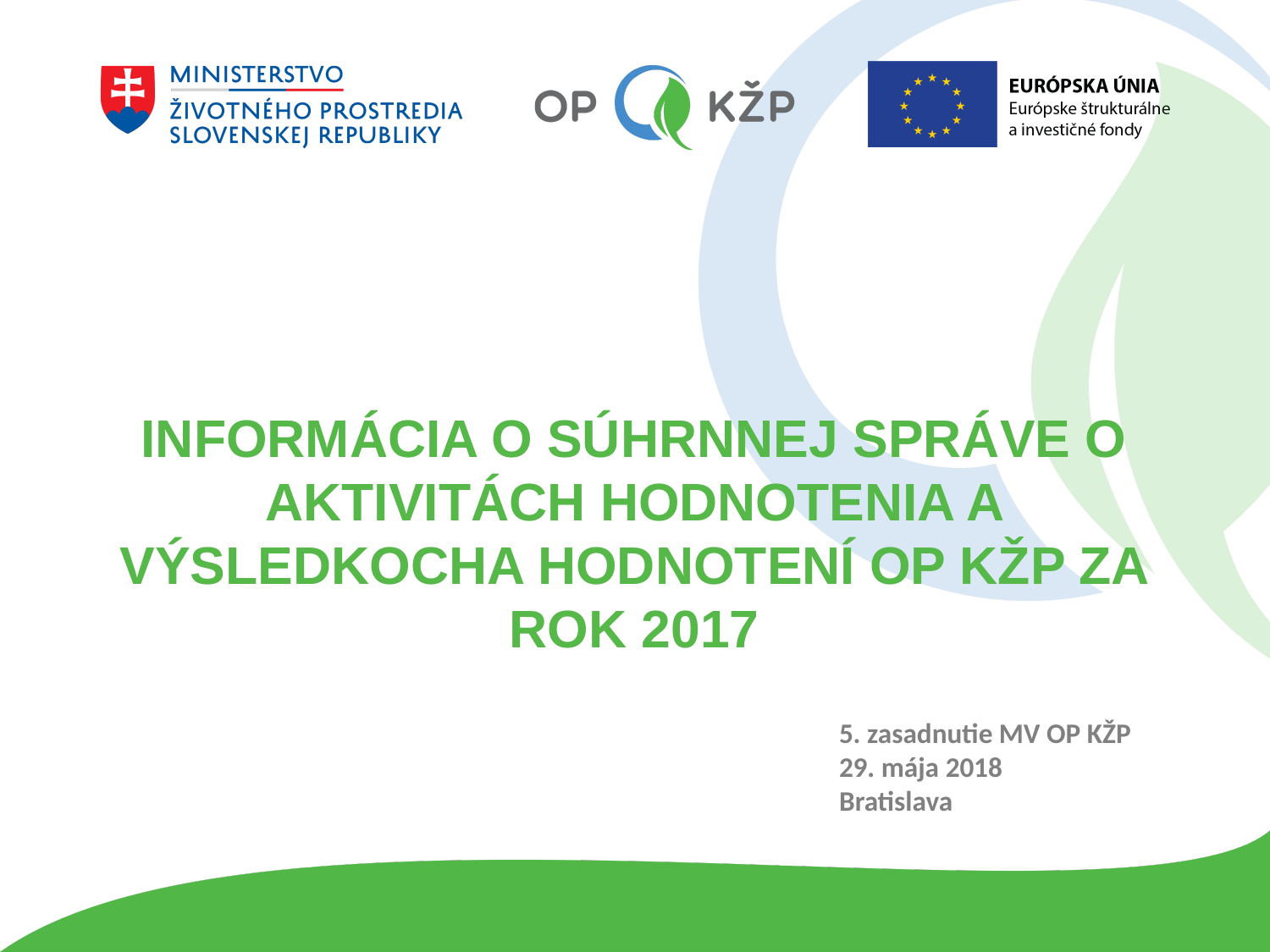

INFORMÁCIA O SÚHRNNEJ SPRÁVE O AKTIVITÁCH HODNOTENIA A VÝSLEDKOCHA HODNOTENÍ OP KŽP ZA ROK 2017
5. zasadnutie MV OP KŽP
29. mája 2018
Bratislava